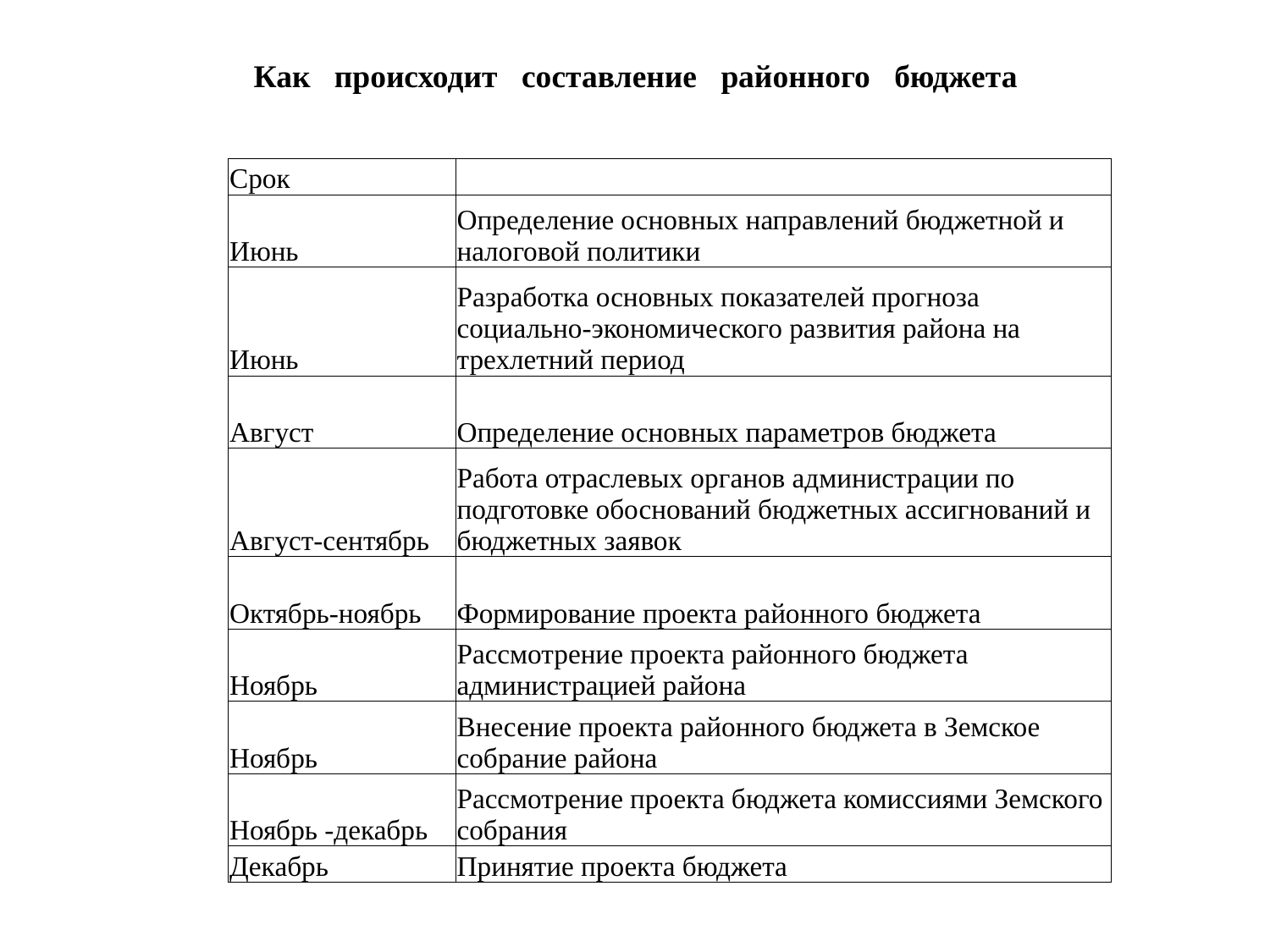

Как   происходит   составление   районного   бюджета
| Срок |  |
| --- | --- |
| Июнь | Определение основных направлений бюджетной и налоговой политики |
| Июнь | Разработка основных показателей прогноза социально-экономического развития района на трехлетний период |
| Август | Определение основных параметров бюджета |
| Август-сентябрь | Работа отраслевых органов администрации по подготовке обоснований бюджетных ассигнований и бюджетных заявок |
| Октябрь-ноябрь | Формирование проекта районного бюджета |
| Ноябрь | Рассмотрение проекта районного бюджета администрацией района |
| Ноябрь | Внесение проекта районного бюджета в Земское собрание района |
| Ноябрь -декабрь | Рассмотрение проекта бюджета комиссиями Земского собрания |
| Декабрь | Принятие проекта бюджета |